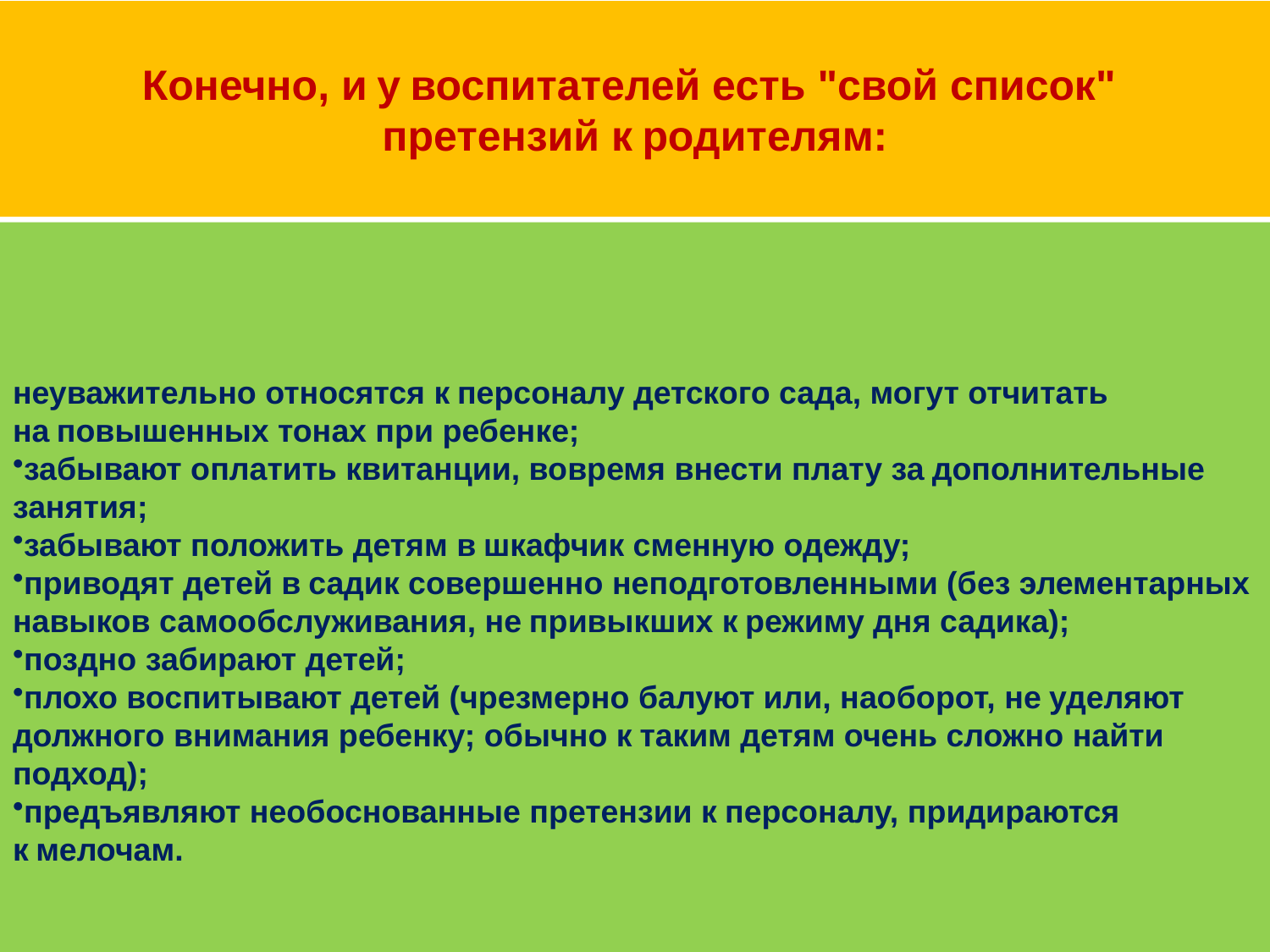

Конечно, и у воспитателей есть "свой список"
претензий к родителям:

неуважительно относятся к персоналу детского сада, могут отчитать на повышенных тонах при ребенке;
забывают оплатить квитанции, вовремя внести плату за дополнительные занятия;
забывают положить детям в шкафчик сменную одежду;
приводят детей в садик совершенно неподготовленными (без элементарных навыков самообслуживания, не привыкших к режиму дня садика);
поздно забирают детей;
плохо воспитывают детей (чрезмерно балуют или, наоборот, не уделяют должного внимания ребенку; обычно к таким детям очень сложно найти подход);
предъявляют необоснованные претензии к персоналу, придираются к мелочам.